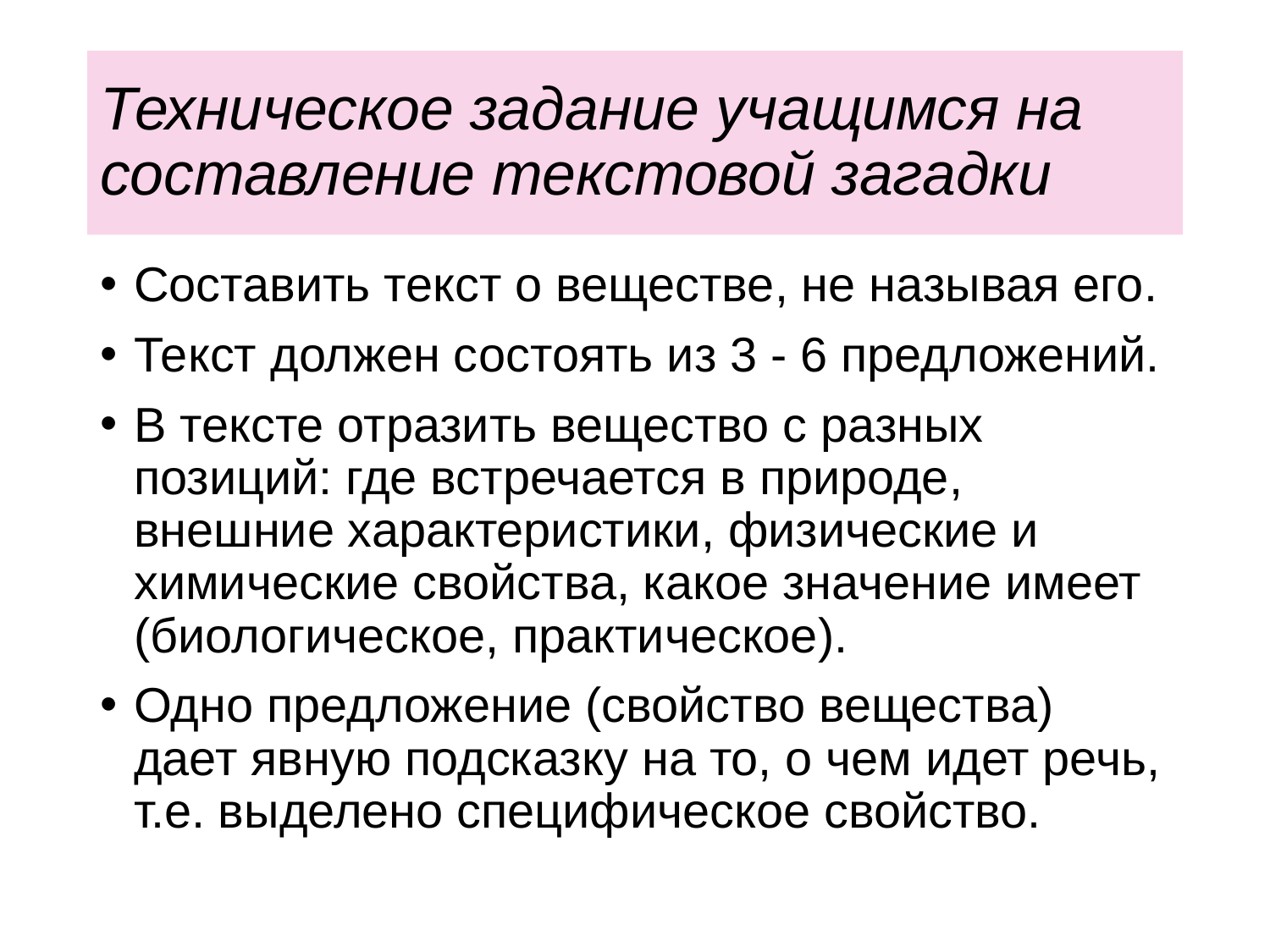

# Техническое задание учащимся на составление текстовой загадки
Составить текст о веществе, не называя его.
Текст должен состоять из 3 - 6 предложений.
В тексте отразить вещество с разных позиций: где встречается в природе, внешние характеристики, физические и химические свойства, какое значение имеет (биологическое, практическое).
Одно предложение (свойство вещества) дает явную подсказку на то, о чем идет речь, т.е. выделено специфическое свойство.